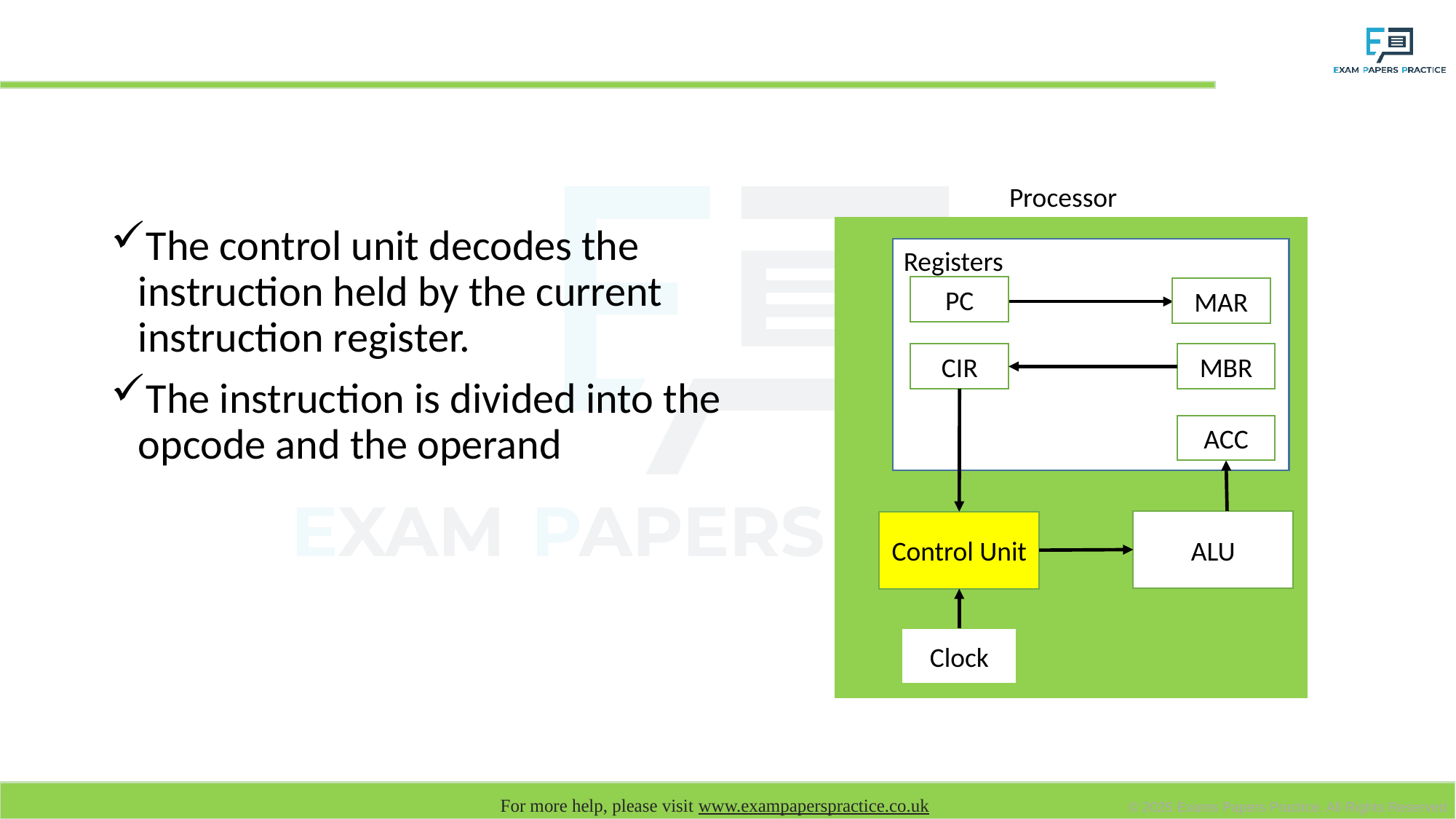

# Decode: [CIR]
Processor
The control unit decodes the instruction held by the current instruction register.
The instruction is divided into the opcode and the operand

Registers
PC
MAR
CIR
MBR
ACC
ALU
Control Unit
Clock